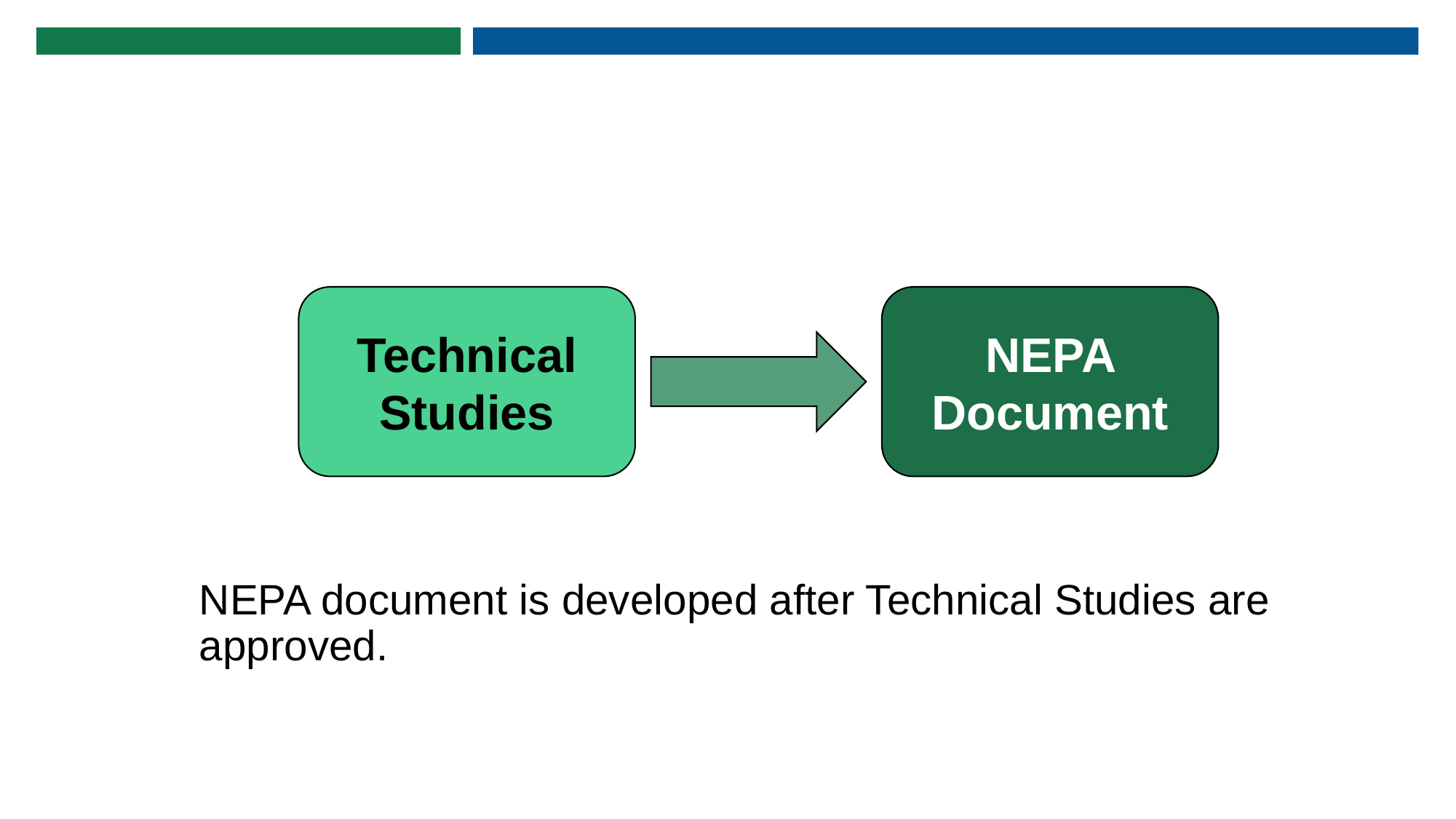

NEPA Document
Technical Studies

# NEPA document is developed after Technical Studies are approved.